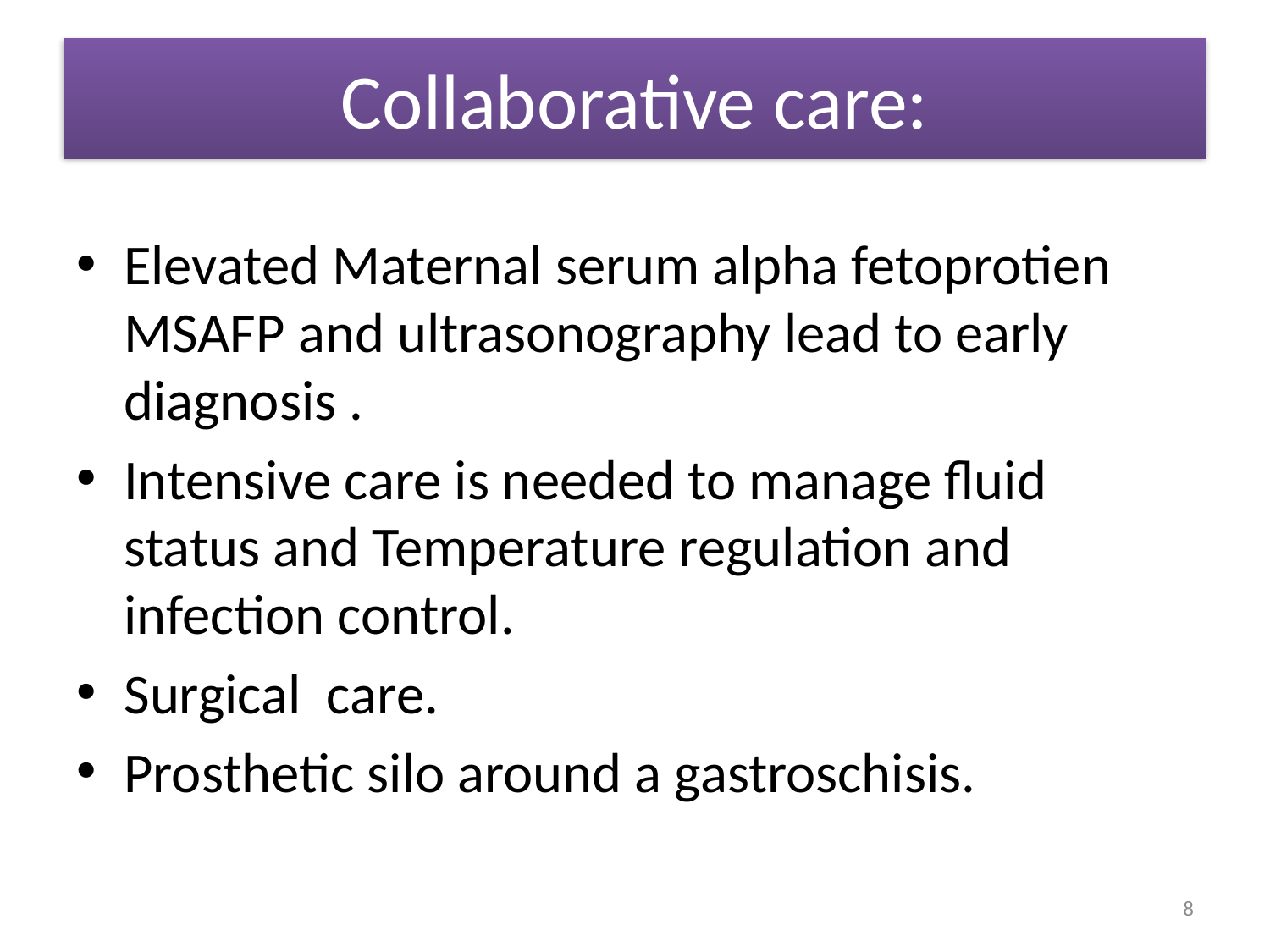

# Collaborative care:
Elevated Maternal serum alpha fetoprotien MSAFP and ultrasonography lead to early diagnosis .
Intensive care is needed to manage fluid status and Temperature regulation and infection control.
Surgical  care.
Prosthetic silo around a gastroschisis.
8